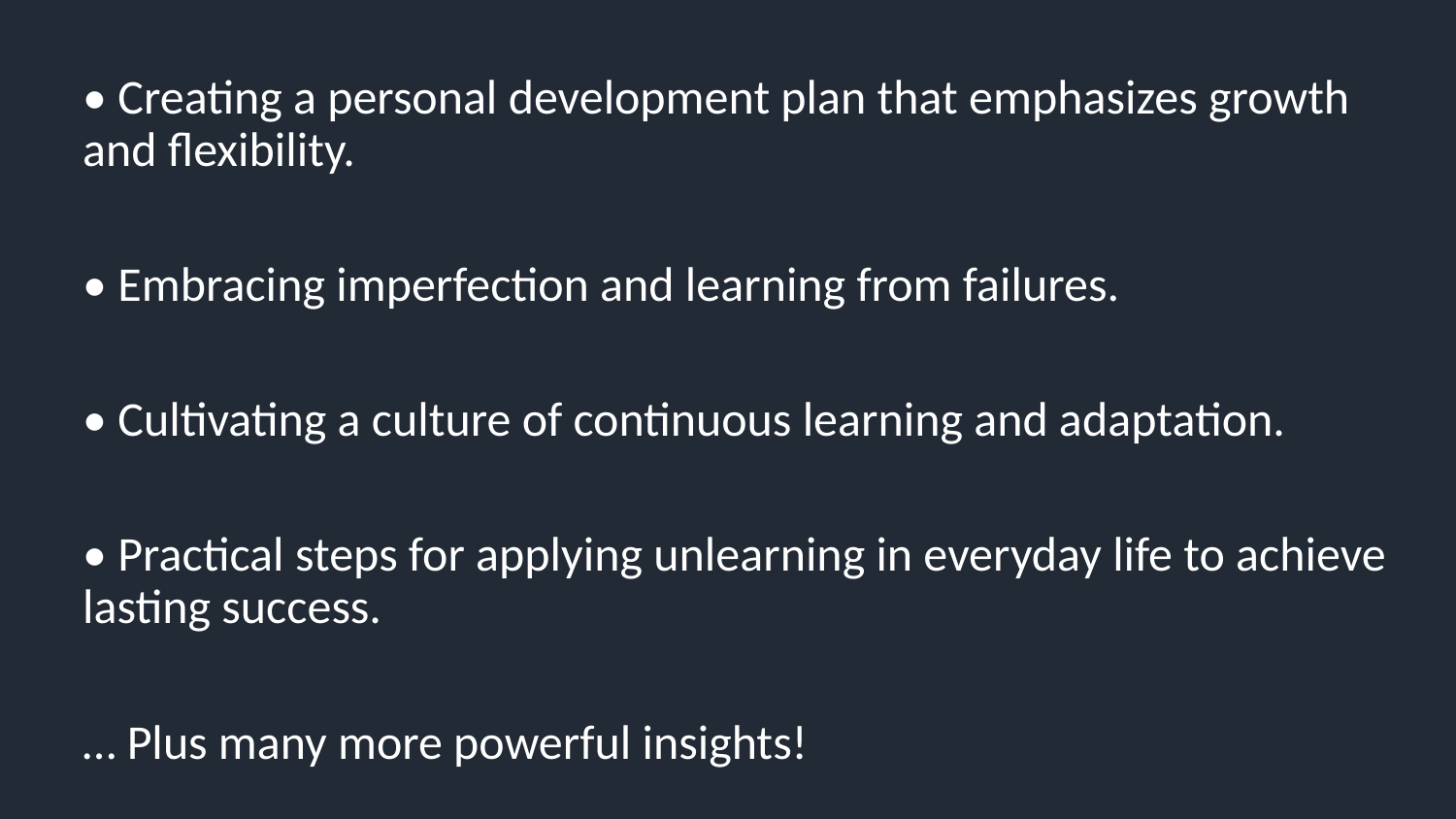

• Creating a personal development plan that emphasizes growth and flexibility.

• Embracing imperfection and learning from failures.

• Cultivating a culture of continuous learning and adaptation.

• Practical steps for applying unlearning in everyday life to achieve lasting success.

… Plus many more powerful insights!